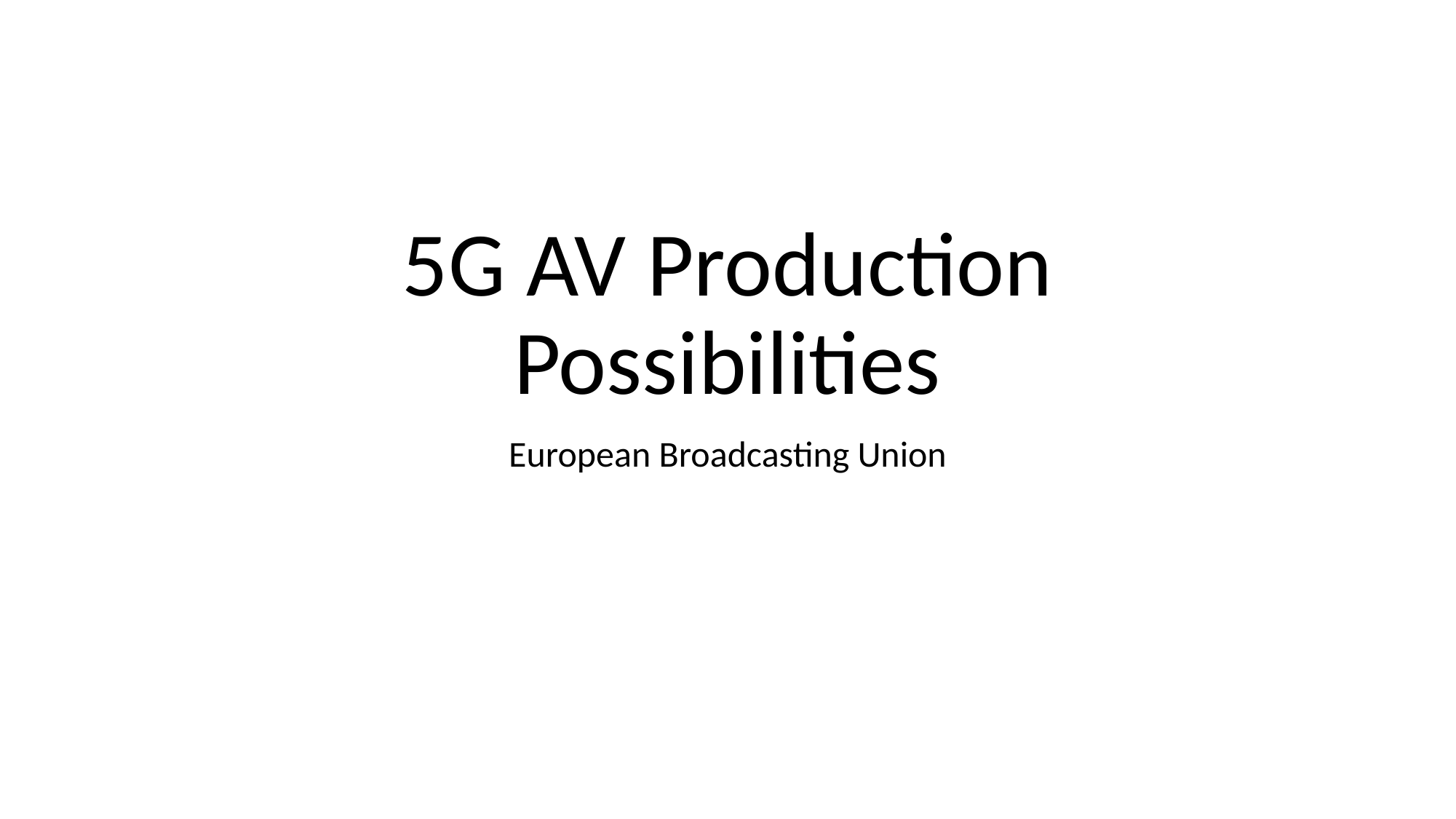

# 5G AV Production Possibilities
European Broadcasting Union